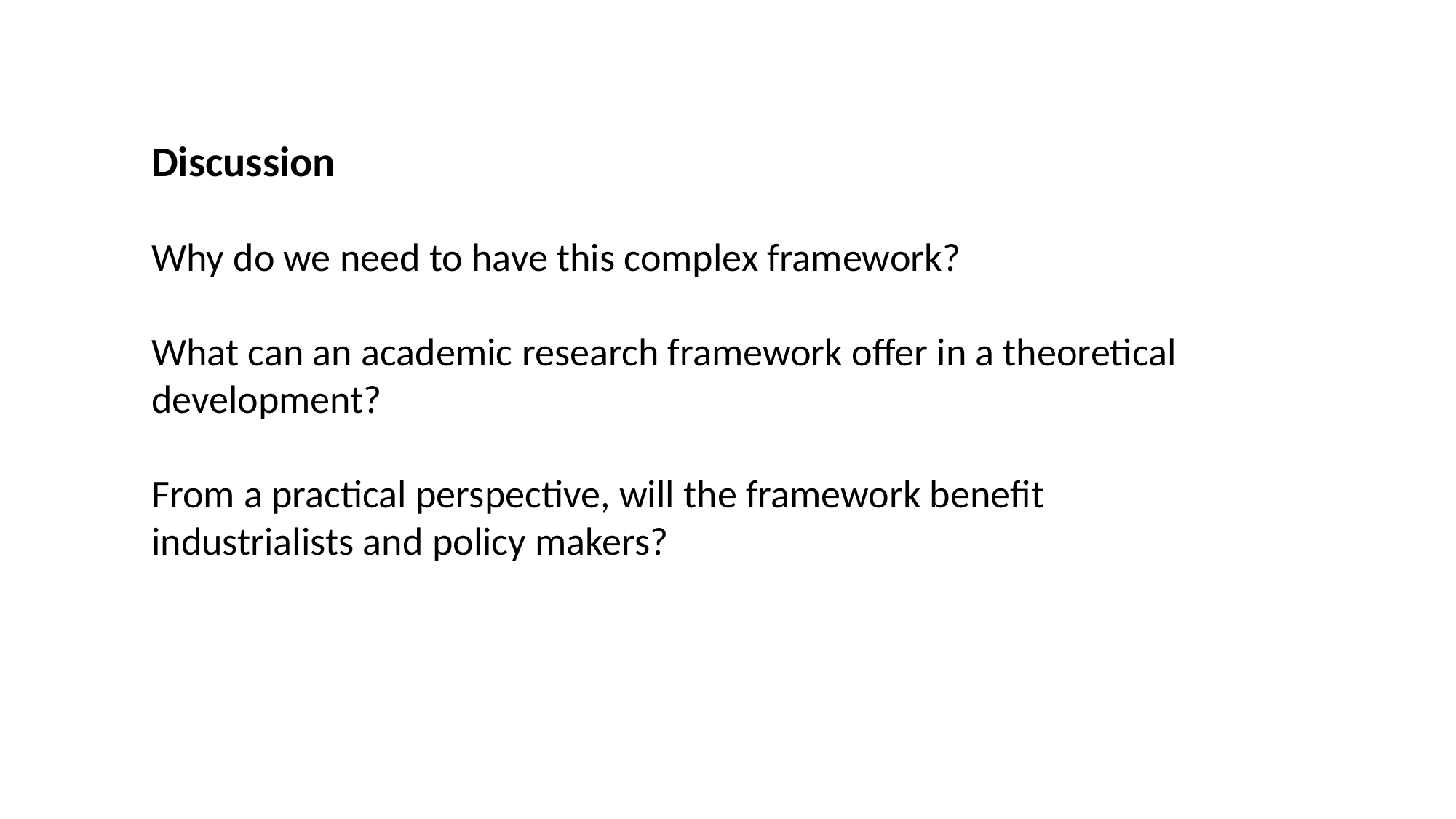

Discussion

Why do we need to have this complex framework?

What can an academic research framework offer in a theoretical development?

From a practical perspective, will the framework benefit industrialists and policy makers?